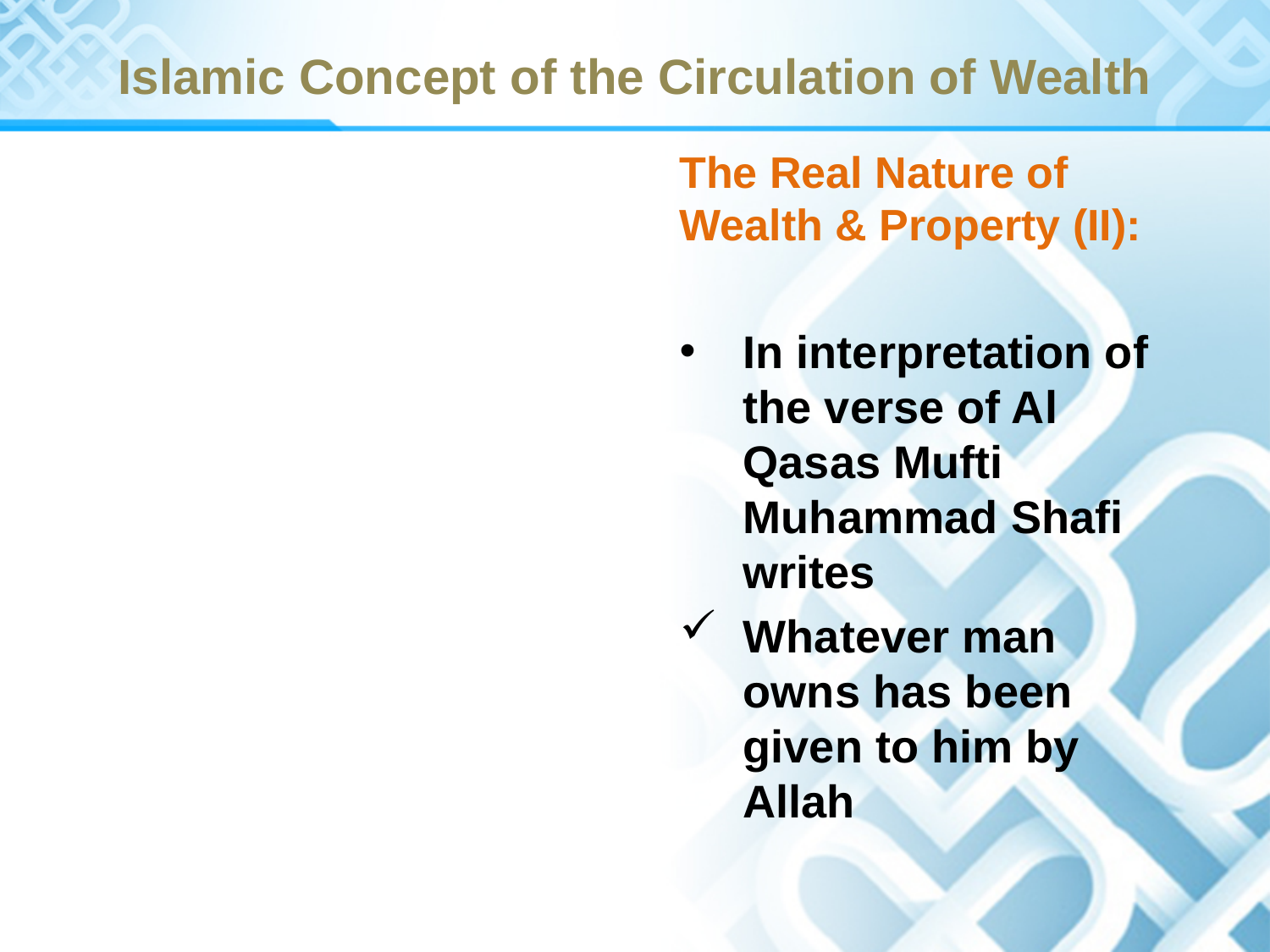

# Islamic Concept of the Circulation of Wealth
The Real Nature of Wealth & Property (II):

In interpretation of the verse of Al Qasas Mufti Muhammad Shafi writes
Whatever man owns has been given to him by Allah